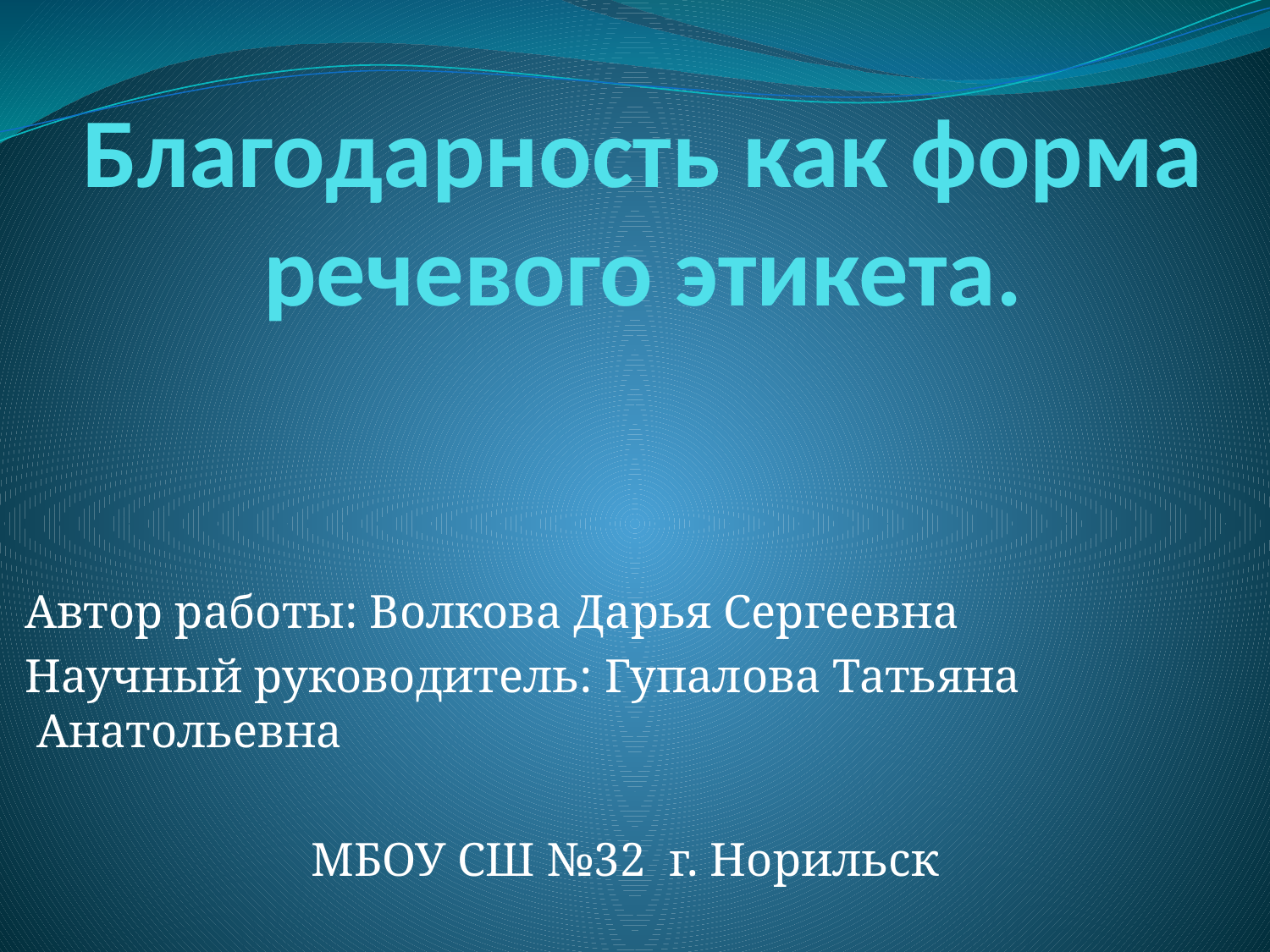

# Благодарность как форма речевого этикета.

Автор работы: Волкова Дарья Сергеевна
Научный руководитель: Гупалова Татьяна  Анатольевна

МБОУ СШ №32  г. Норильск